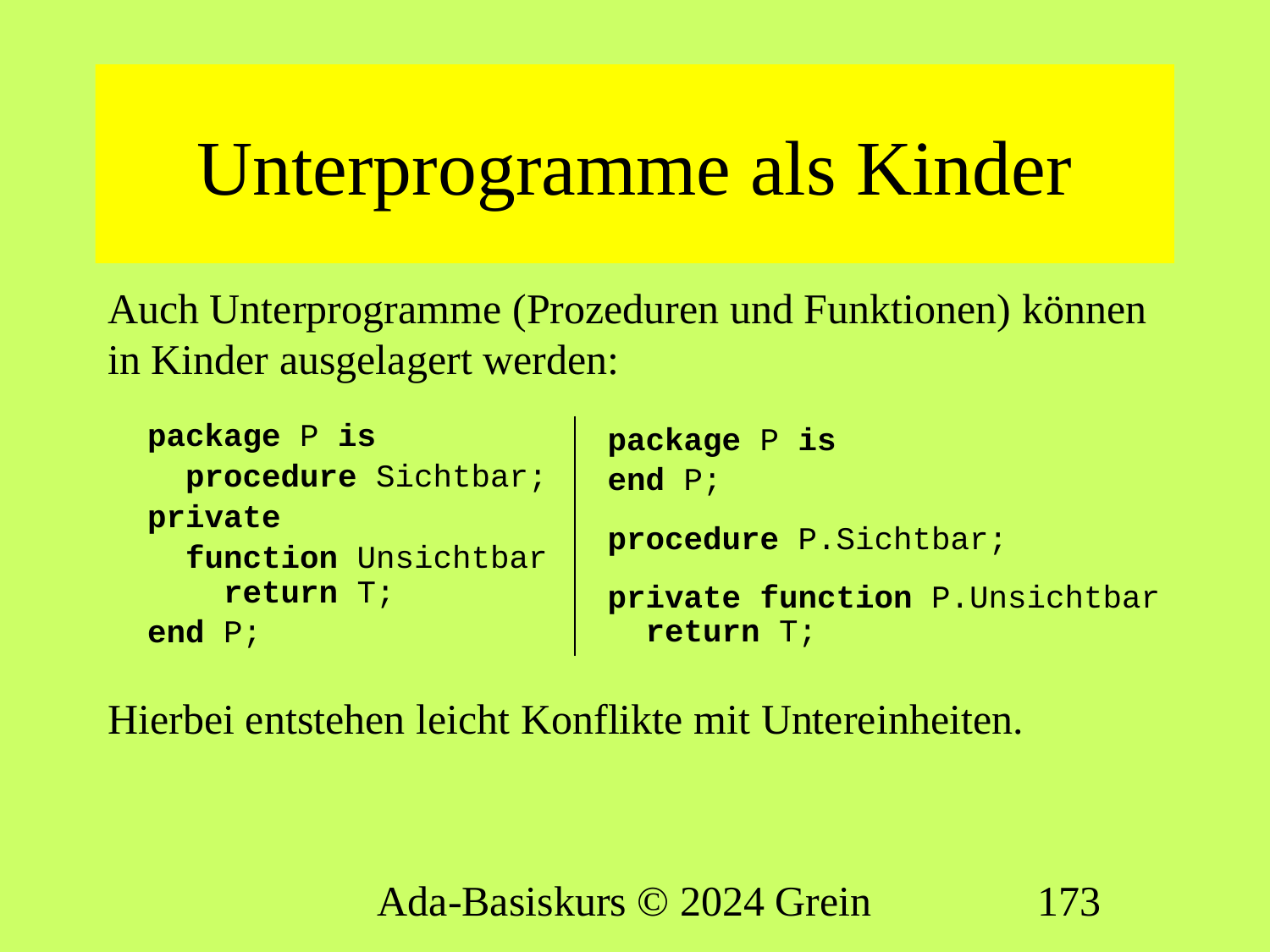

# Unterprogramme als Kinder
Auch Unterprogramme (Prozeduren und Funktionen) können in Kinder ausgelagert werden:
package P is
  procedure Sichtbar;
private
  function Unsichtbar
    return T;
end P;
package P is
end P;

procedure P.Sichtbar;

private function P.Unsichtbar
  return T;
Hierbei entstehen leicht Konflikte mit Untereinheiten.
Ada-Basiskurs © 2024 Grein
173